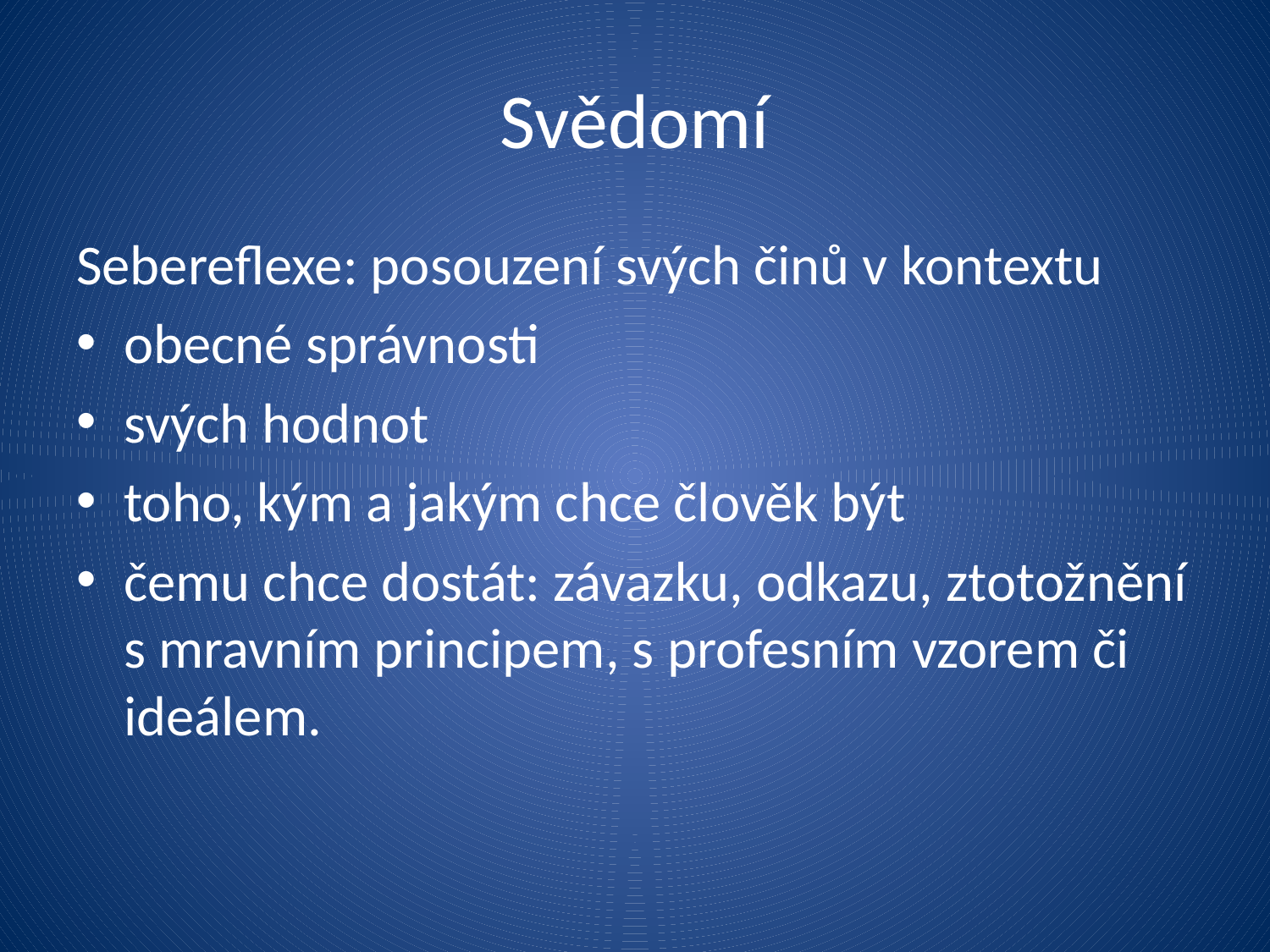

# Svědomí
Sebereflexe: posouzení svých činů v kontextu
obecné správnosti
svých hodnot
toho, kým a jakým chce člověk být
čemu chce dostát: závazku, odkazu, ztotožnění s mravním principem, s profesním vzorem či ideálem.